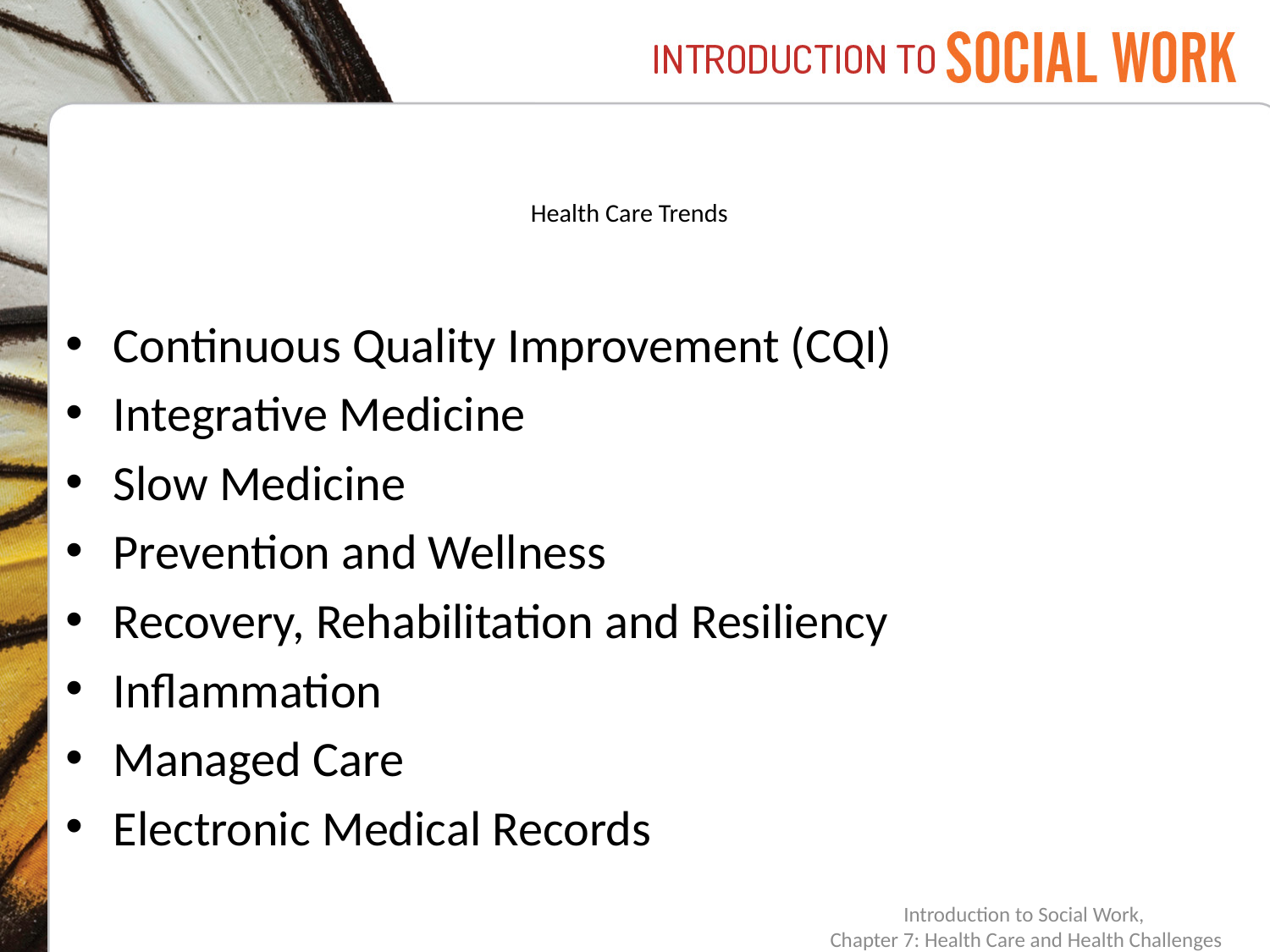

# Health Care Trends
Continuous Quality Improvement (CQI)
Integrative Medicine
Slow Medicine
Prevention and Wellness
Recovery, Rehabilitation and Resiliency
Inflammation
Managed Care
Electronic Medical Records

Introduction to Social Work,
Chapter 7: Health Care and Health Challenges